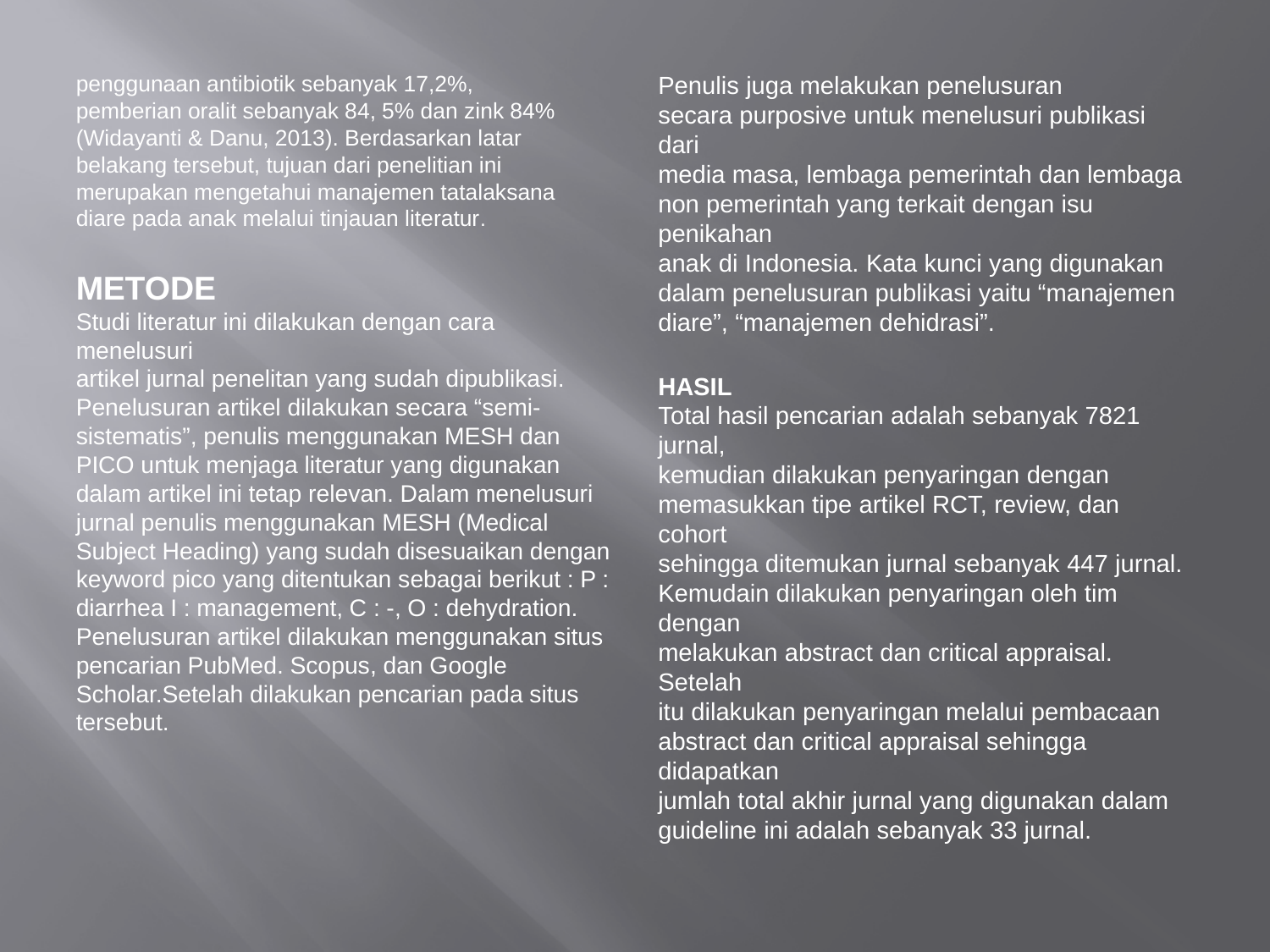

penggunaan antibiotik sebanyak 17,2%,
pemberian oralit sebanyak 84, 5% dan zink 84%
(Widayanti & Danu, 2013). Berdasarkan latar
belakang tersebut, tujuan dari penelitian ini
merupakan mengetahui manajemen tatalaksana
diare pada anak melalui tinjauan literatur.

METODE
Studi literatur ini dilakukan dengan cara menelusuri
artikel jurnal penelitan yang sudah dipublikasi.
Penelusuran artikel dilakukan secara “semi-
sistematis”, penulis menggunakan MESH dan
PICO untuk menjaga literatur yang digunakan
dalam artikel ini tetap relevan. Dalam menelusuri
jurnal penulis menggunakan MESH (Medical
Subject Heading) yang sudah disesuaikan dengan
keyword pico yang ditentukan sebagai berikut : P :
diarrhea I : management, C : -, O : dehydration.
Penelusuran artikel dilakukan menggunakan situs
pencarian PubMed. Scopus, dan Google
Scholar.Setelah dilakukan pencarian pada situs
tersebut.
Penulis juga melakukan penelusuran
secara purposive untuk menelusuri publikasi dari
media masa, lembaga pemerintah dan lembaga
non pemerintah yang terkait dengan isu penikahan
anak di Indonesia. Kata kunci yang digunakan
dalam penelusuran publikasi yaitu “manajemen
diare”, “manajemen dehidrasi”.
HASIL
Total hasil pencarian adalah sebanyak 7821 jurnal,
kemudian dilakukan penyaringan dengan
memasukkan tipe artikel RCT, review, dan cohort
sehingga ditemukan jurnal sebanyak 447 jurnal.
Kemudain dilakukan penyaringan oleh tim dengan
melakukan abstract dan critical appraisal. Setelah
itu dilakukan penyaringan melalui pembacaan
abstract dan critical appraisal sehingga didapatkan
jumlah total akhir jurnal yang digunakan dalam
guideline ini adalah sebanyak 33 jurnal.